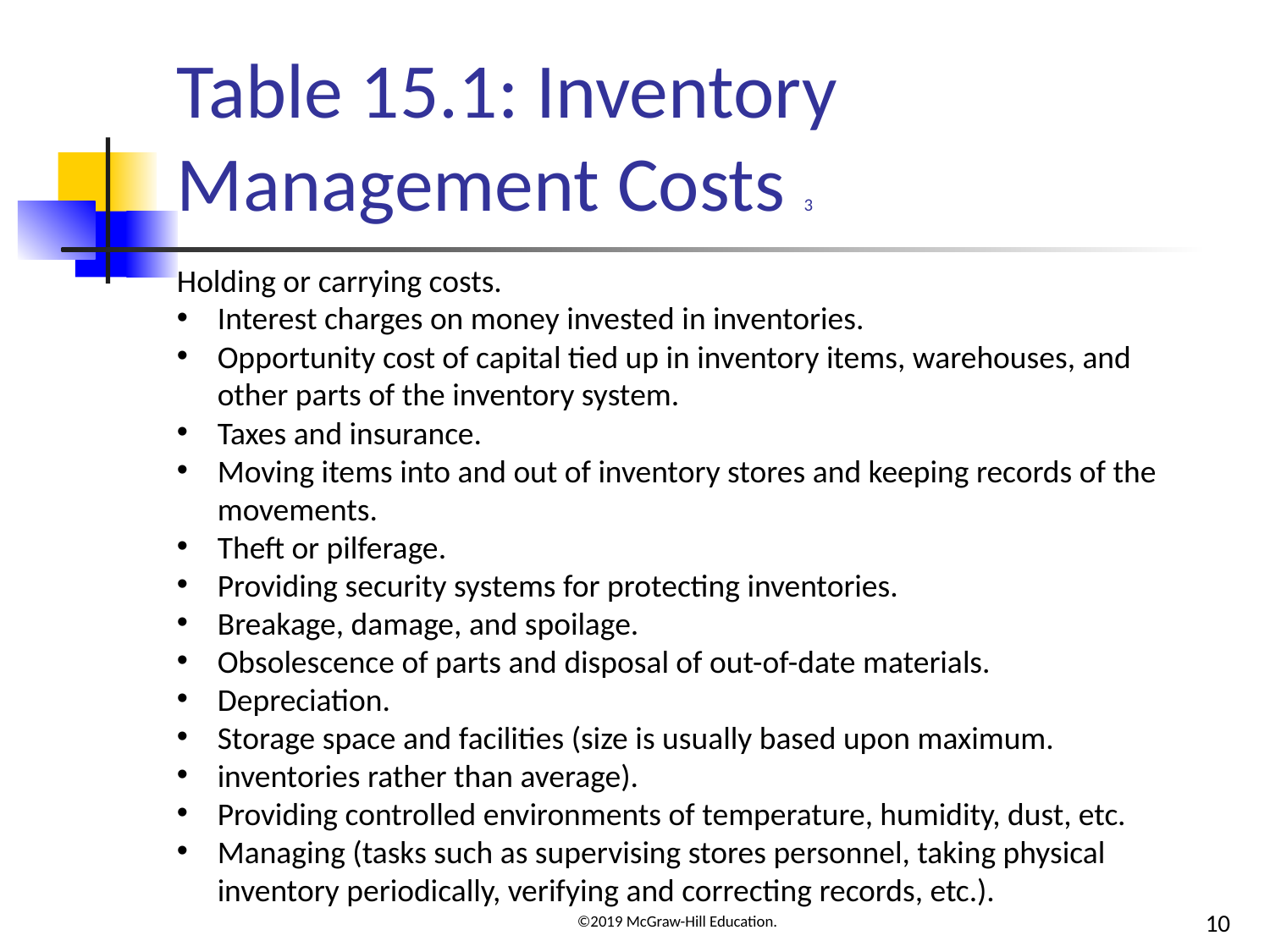

# Table 15.1: Inventory Management Costs 3
Holding or carrying costs.
Interest charges on money invested in inventories.
Opportunity cost of capital tied up in inventory items, warehouses, and other parts of the inventory system.
Taxes and insurance.
Moving items into and out of inventory stores and keeping records of the movements.
Theft or pilferage.
Providing security systems for protecting inventories.
Breakage, damage, and spoilage.
Obsolescence of parts and disposal of out-of-date materials.
Depreciation.
Storage space and facilities (size is usually based upon maximum.
inventories rather than average).
Providing controlled environments of temperature, humidity, dust, etc.
Managing (tasks such as supervising stores personnel, taking physical inventory periodically, verifying and correcting records, etc.).